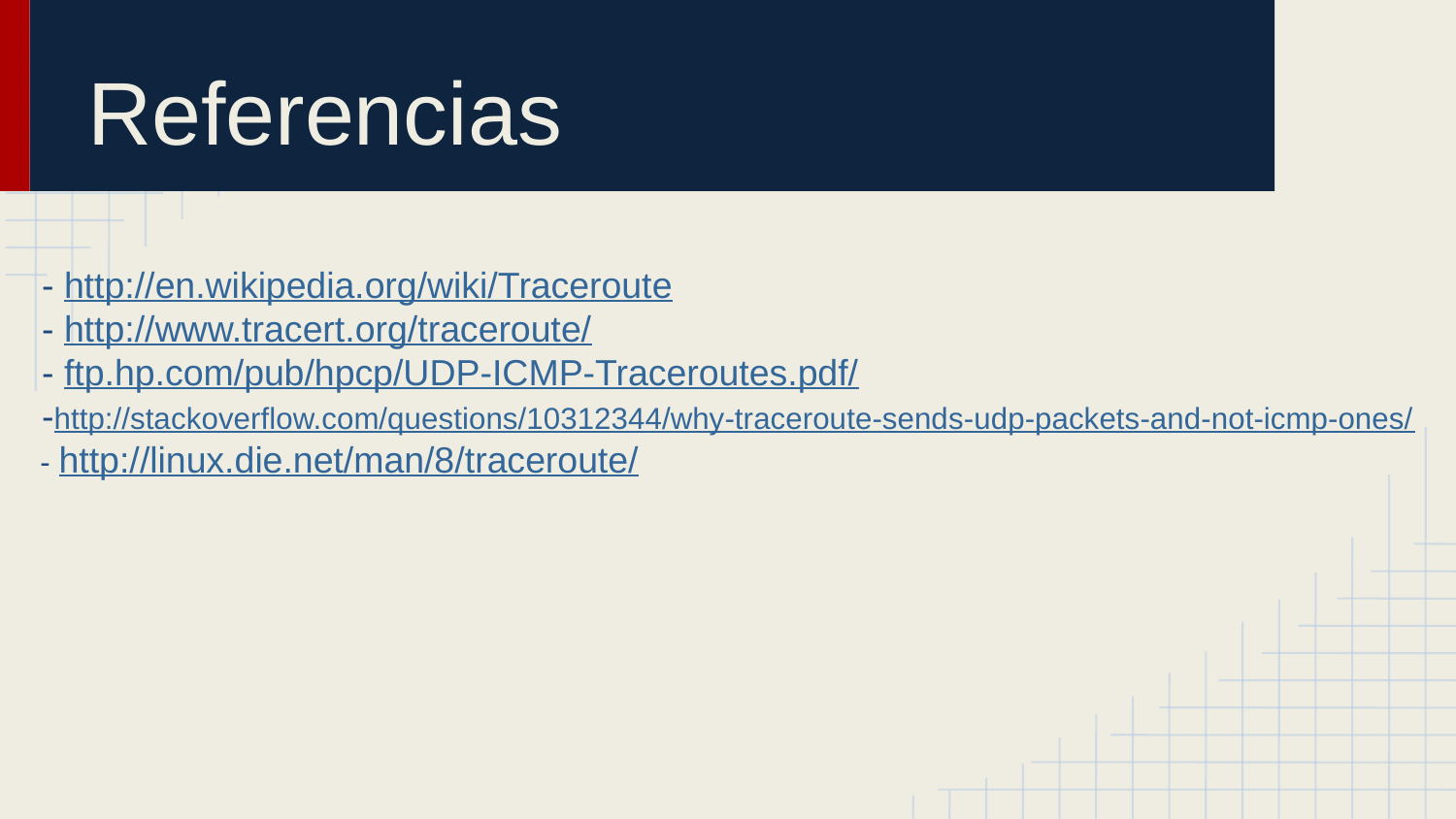

# Referencias

 - http://en.wikipedia.org/wiki/Traceroute
 - http://www.tracert.org/traceroute/
 - ftp.hp.com/pub/hpcp/UDP-ICMP-Traceroutes.pdf/
 -http://stackoverflow.com/questions/10312344/why-traceroute-sends-udp-packets-and-not-icmp-ones/
 - http://linux.die.net/man/8/traceroute/